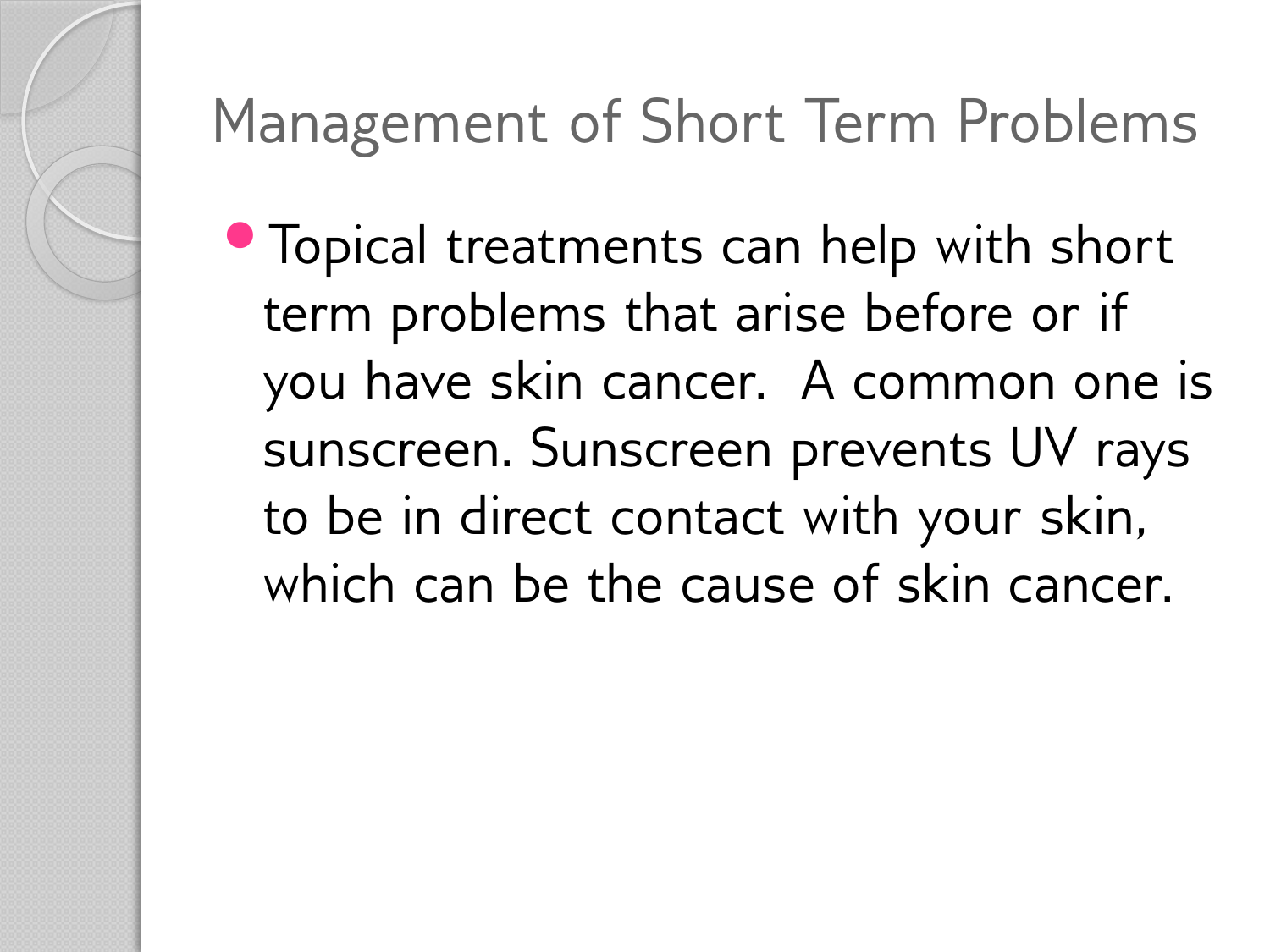

# Management of Short Term Problems
Topical treatments can help with short term problems that arise before or if you have skin cancer.  A common one is sunscreen. Sunscreen prevents UV rays to be in direct contact with your skin, which can be the cause of skin cancer.